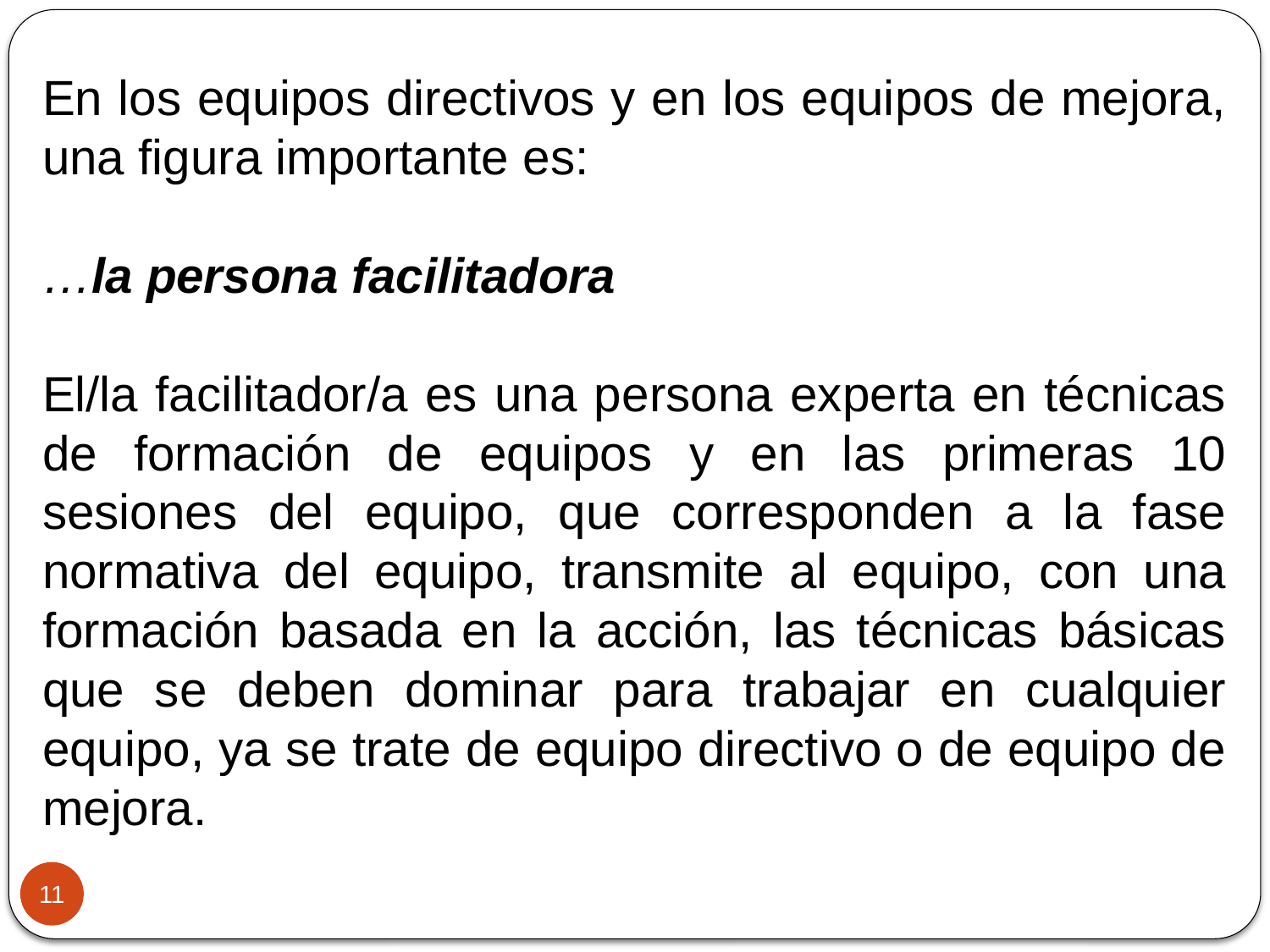

En los equipos directivos y en los equipos de mejora, una figura importante es:

…la persona facilitadora

El/la facilitador/a es una persona experta en técnicas de formación de equipos y en las primeras 10 sesiones del equipo, que corresponden a la fase normativa del equipo, transmite al equipo, con una formación basada en la acción, las técnicas básicas que se deben dominar para trabajar en cualquier equipo, ya se trate de equipo directivo o de equipo de mejora.
11